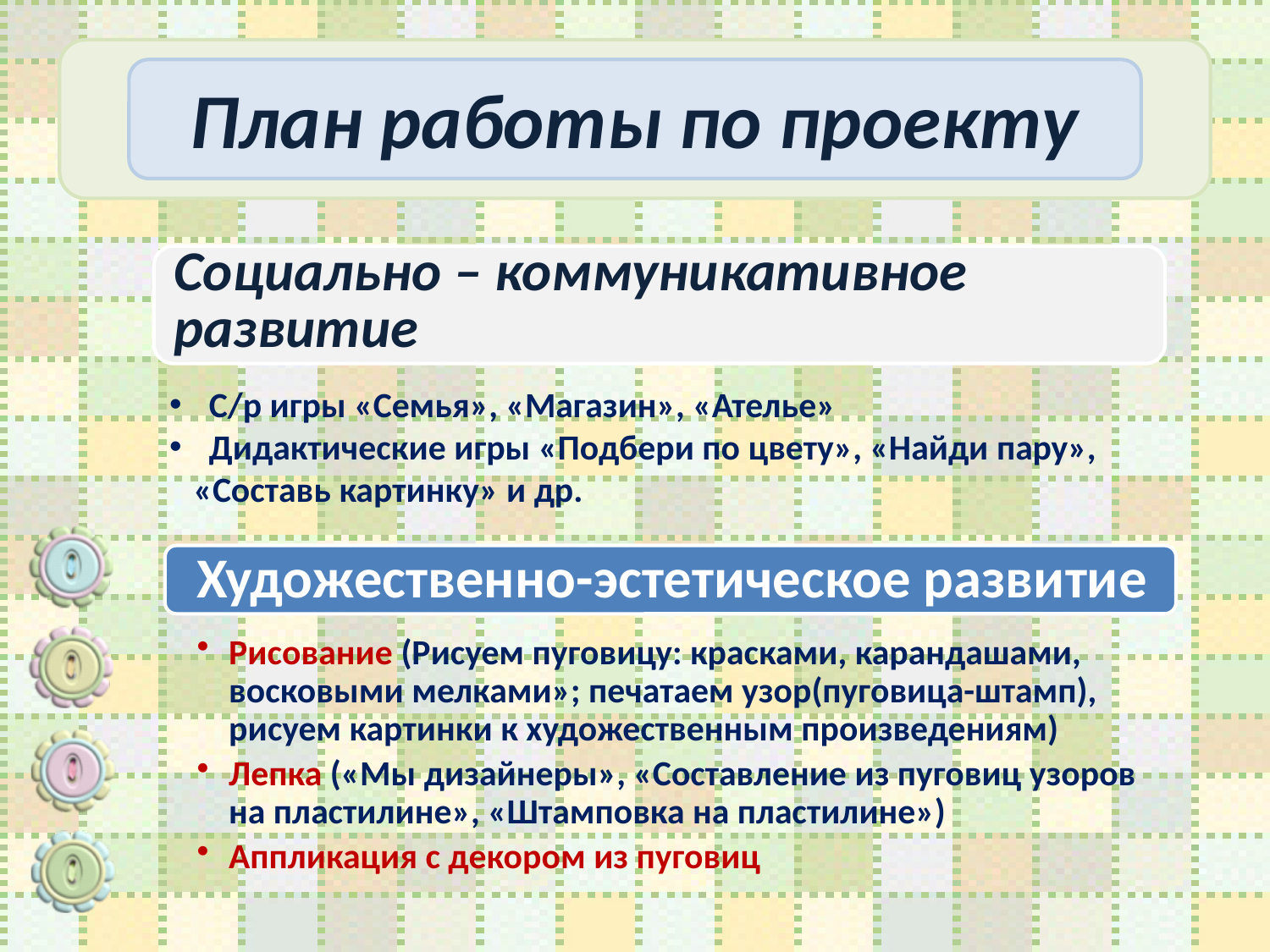

# План работы по проекту
Социально – коммуникативное развитие
С/р игры «Семья», «Магазин», «Ателье»
Дидактические игры «Подбери по цвету», «Найди пару»,
   «Составь картинку» и др.

Художественно-эстетическое развитие
Рисование (Рисуем пуговицу: красками, карандашами, восковыми мелками»; печатаем узор(пуговица-штамп), рисуем картинки к художественным произведениям)
Лепка («Мы дизайнеры», «Составление из пуговиц узоров на пластилине», «Штамповка на пластилине»)
Аппликация с декором из пуговиц